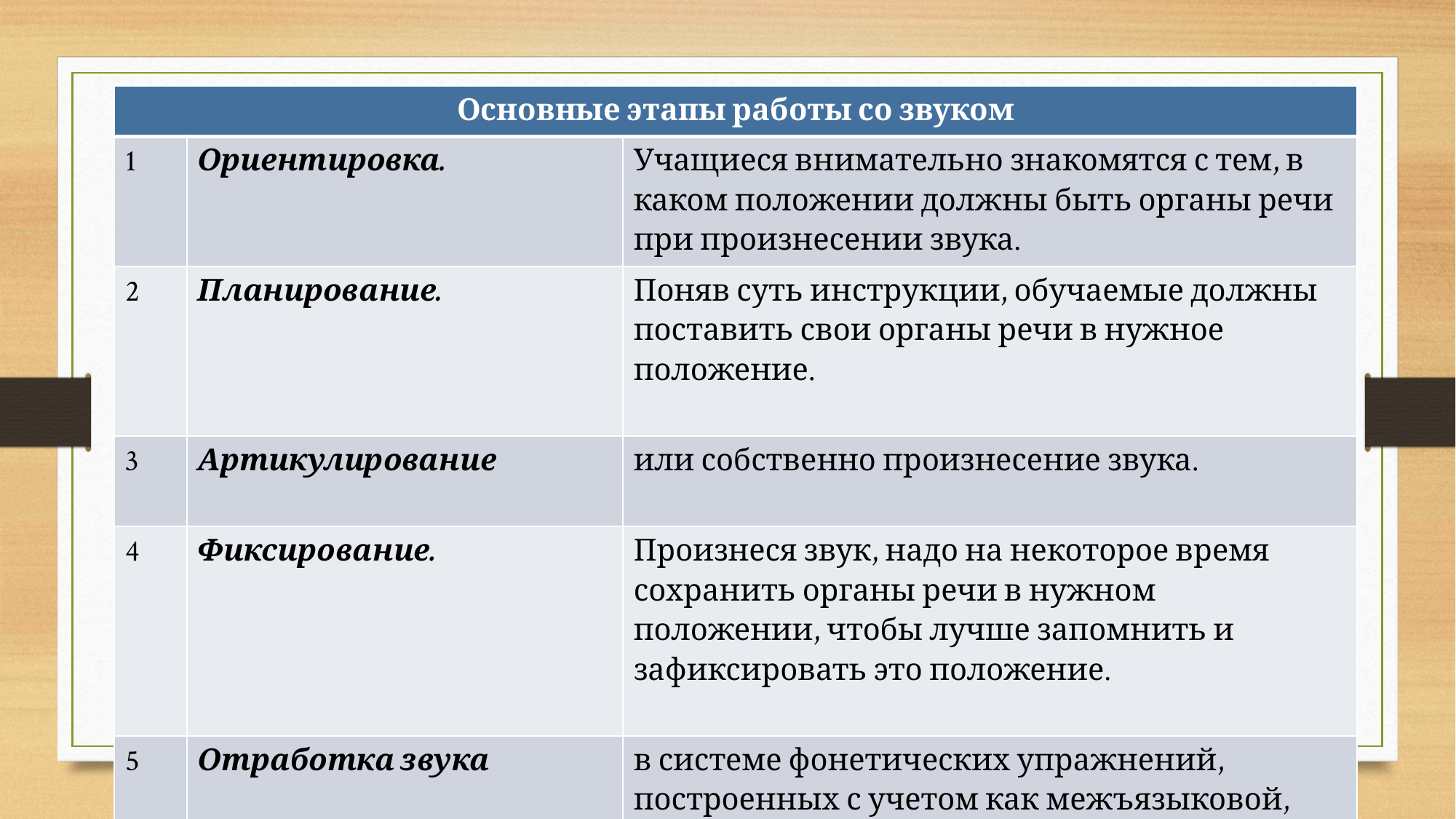

| Основные этапы работы со звуком |  |  |
| --- | --- | --- |
| 1 | Ориентировка. | Учащиеся внимательно знакомятся с тем, в каком положении должны быть органы речи при произнесении звука. |
| 2 | Планирование. | Поняв суть инструкции, обучаемые должны поставить свои органы речи в нужное положение. |
| 3 | Артикулирование | или собственно произнесение звука. |
| 4 | Фиксирование. | Произнеся звук, надо на некоторое время сохранить органы речи в нужном положении, чтобы лучше запомнить и зафиксировать это положение. |
| 5 | Отработка звука | в системе фонетических упражнений, построенных с учетом как межъязыковой, так и внутриязыковой интерференции. |